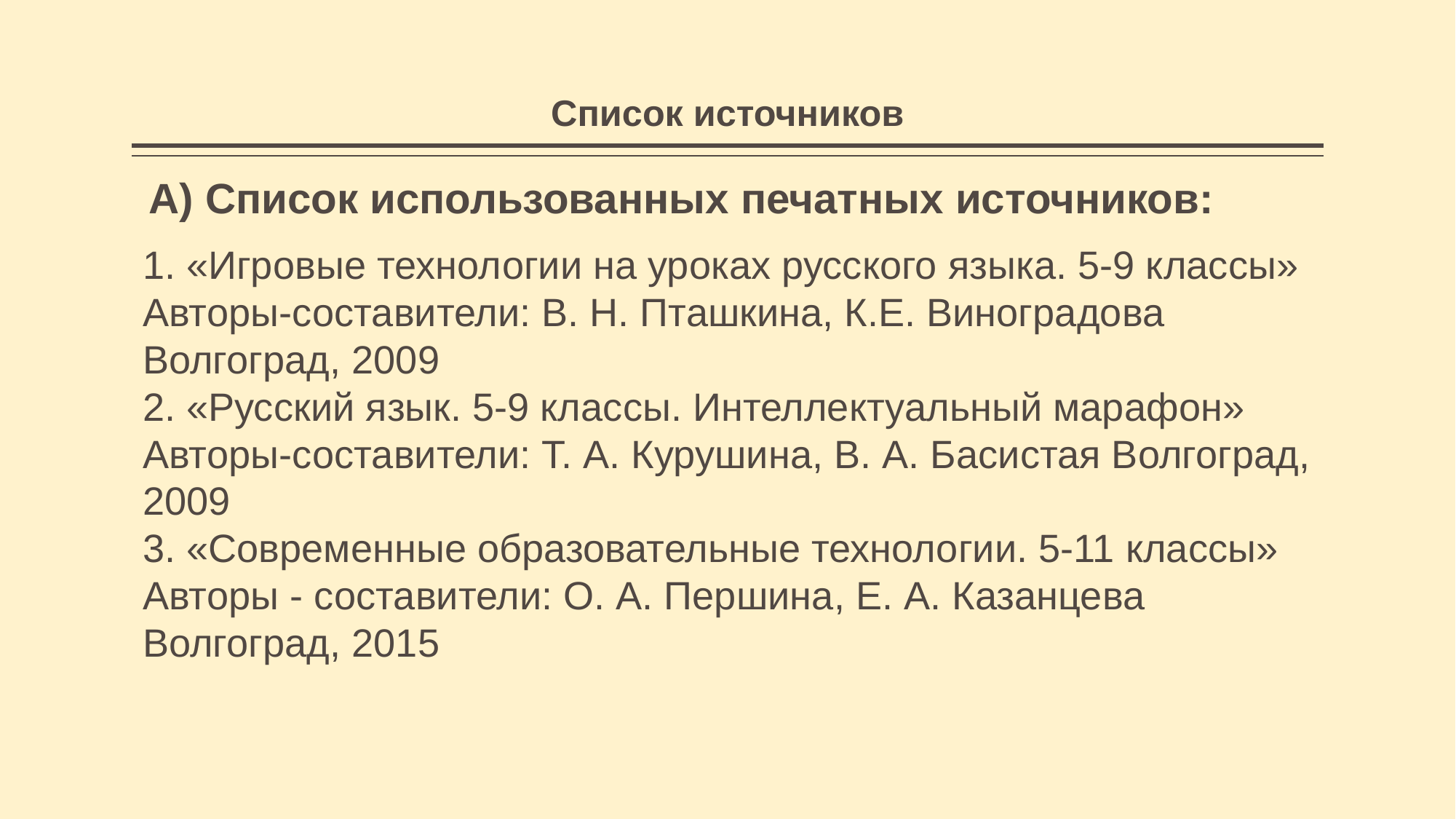

# Список источников
А) Список использованных печатных источников:
1. «Игровые технологии на уроках русского языка. 5-9 классы» Авторы-составители: В. Н. Пташкина, К.Е. Виноградова
Волгоград, 2009
2. «Русский язык. 5-9 классы. Интеллектуальный марафон» Авторы-составители: Т. А. Курушина, В. А. Басистая Волгоград, 2009
3. «Современные образовательные технологии. 5-11 классы»
Авторы - составители: О. А. Першина, Е. А. Казанцева Волгоград, 2015